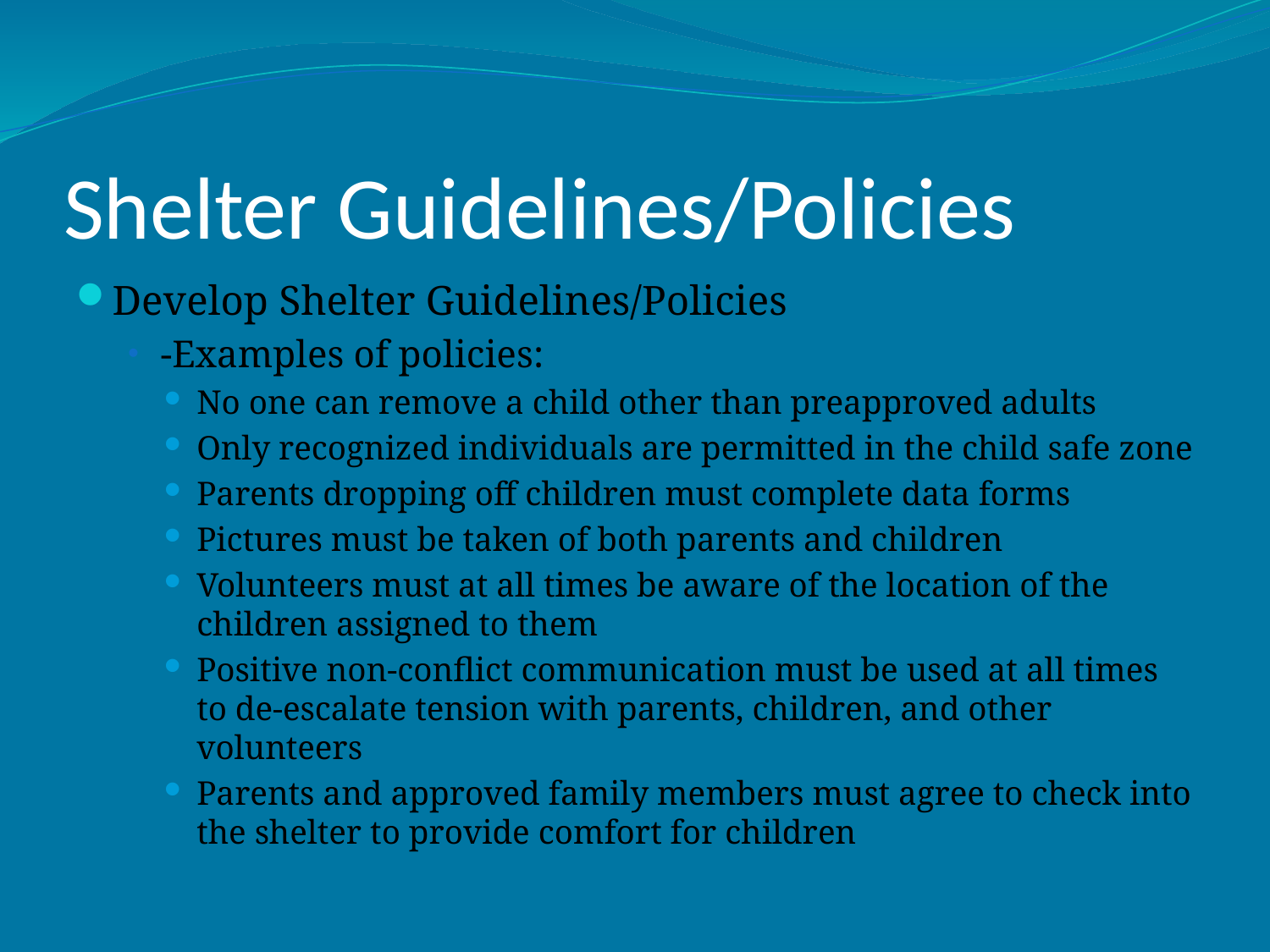

# Shelter Guidelines/Policies
Develop Shelter Guidelines/Policies
-Examples of policies:
No one can remove a child other than preapproved adults
Only recognized individuals are permitted in the child safe zone
Parents dropping off children must complete data forms
Pictures must be taken of both parents and children
Volunteers must at all times be aware of the location of the children assigned to them
Positive non-conflict communication must be used at all times to de-escalate tension with parents, children, and other volunteers
Parents and approved family members must agree to check into the shelter to provide comfort for children